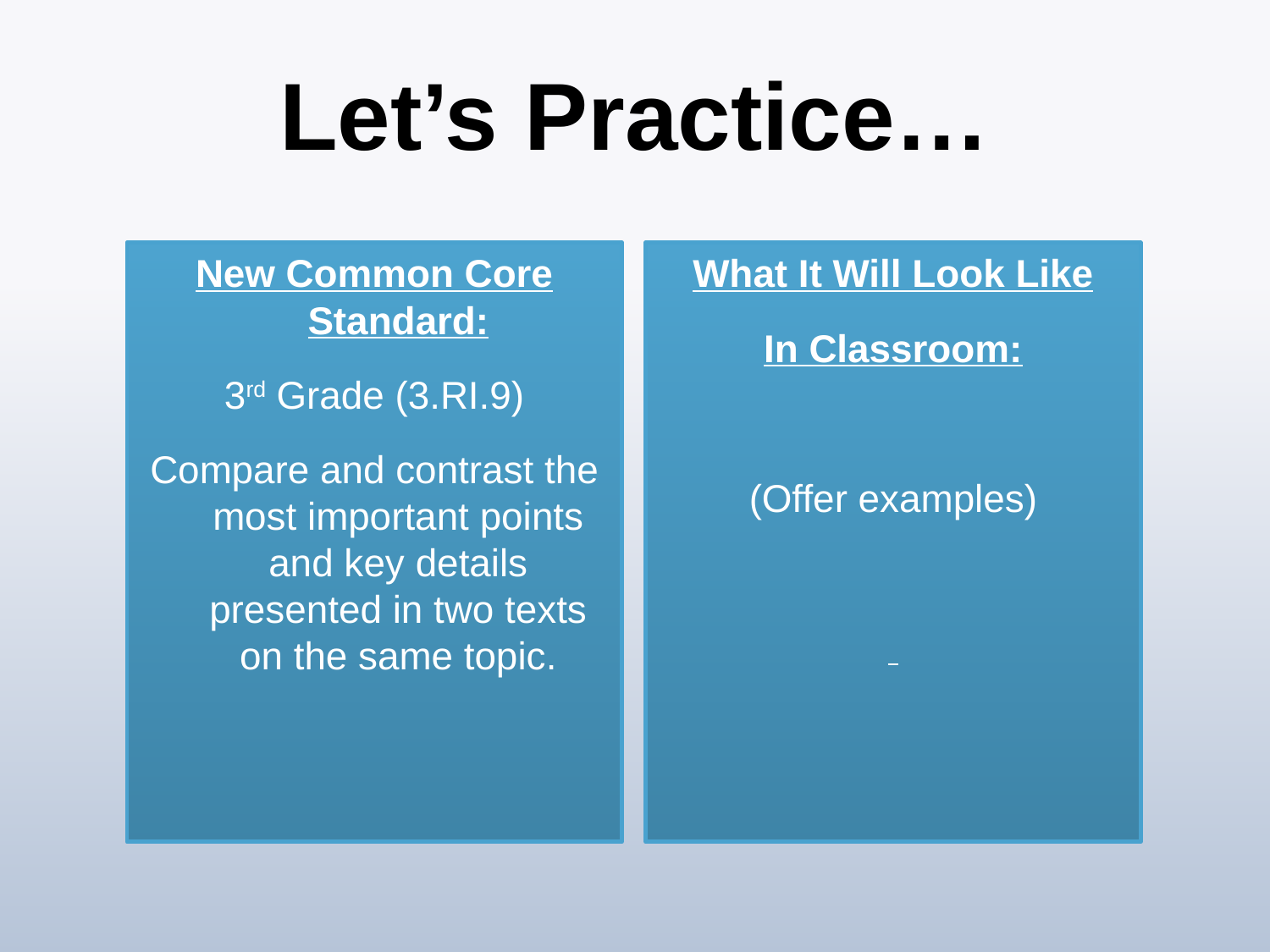

# Let’s Practice…
New Common Core Standard:
3rd Grade (3.RI.9)
Compare and contrast the most important points and key details presented in two texts on the same topic.
What It Will Look Like
In Classroom:

(Offer examples)